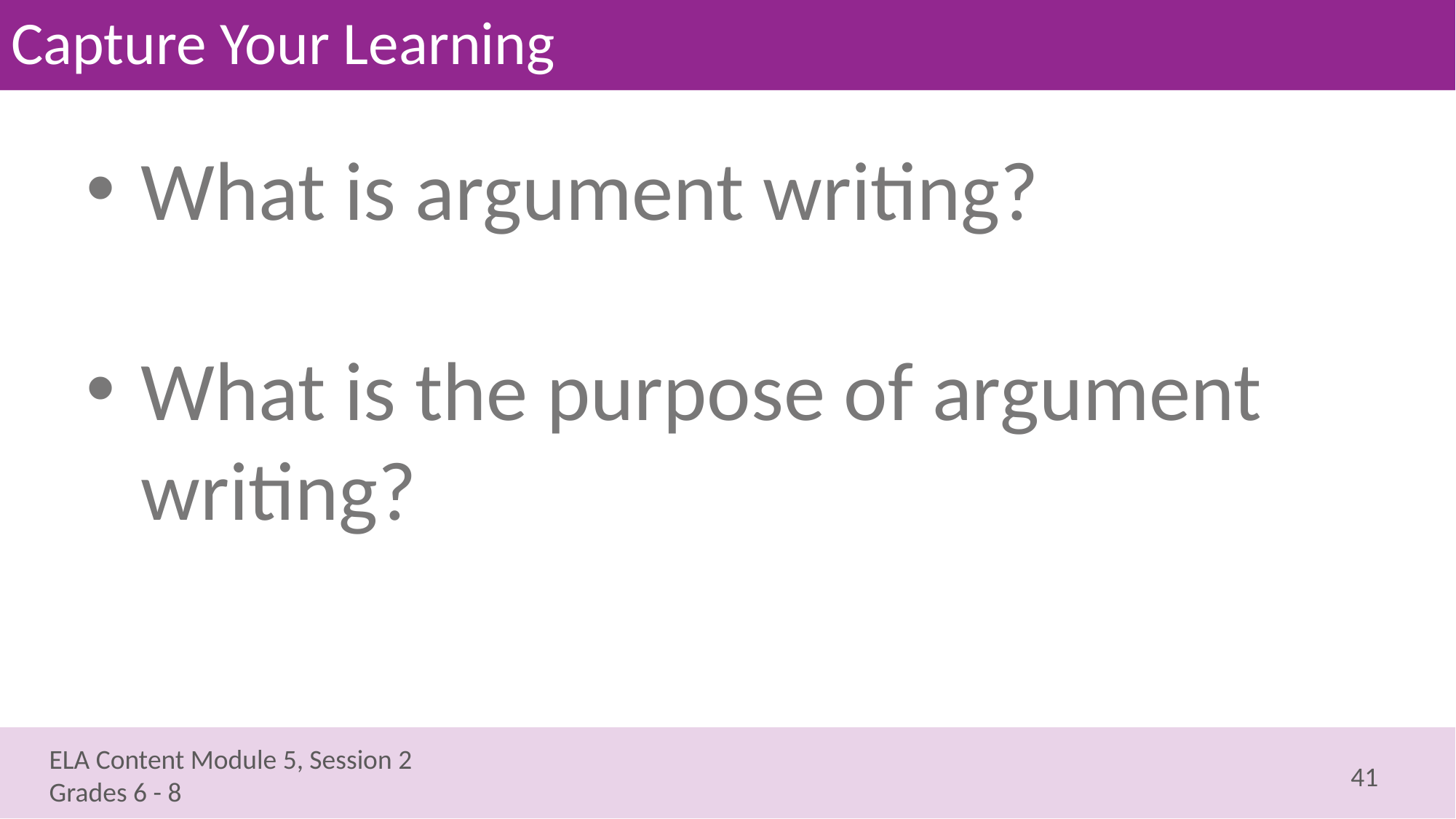

# Capture Your Learning

What is argument writing?

What is the purpose of argument writing?
41